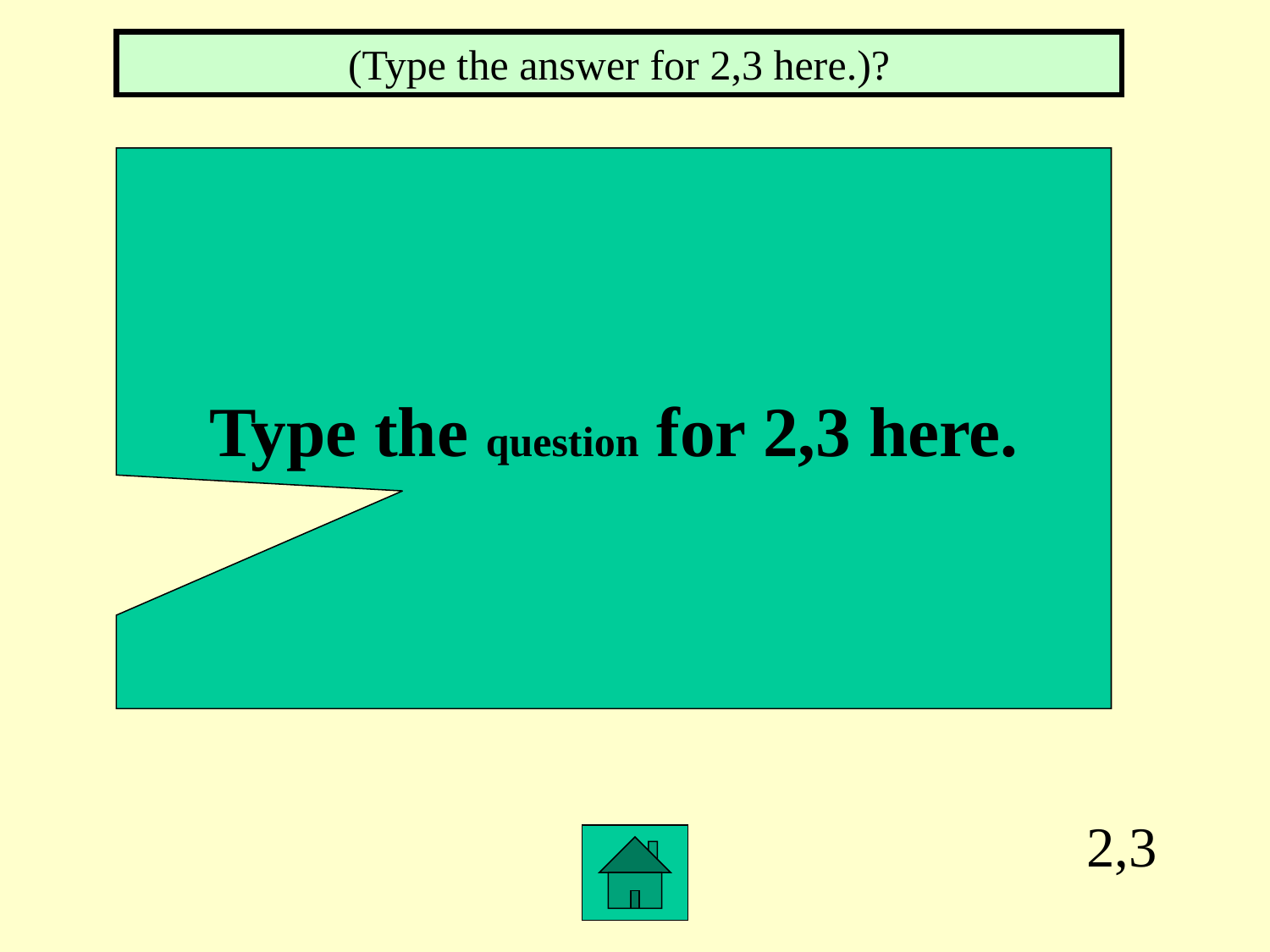

(Type the answer for 2,3 here.)?
Type the question for 2,3 here.
2,3